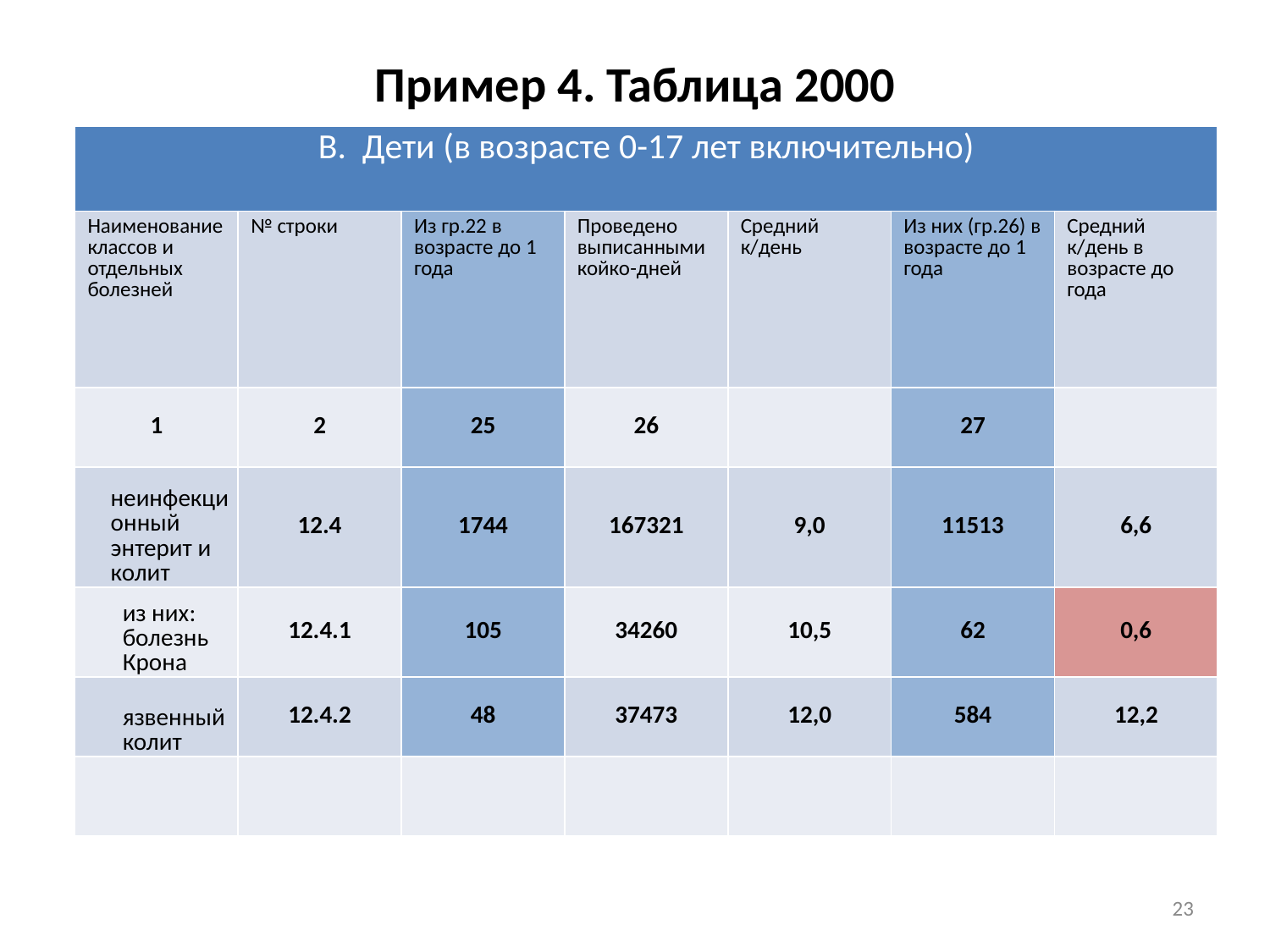

# Пример 4. Таблица 2000
| В. Дети (в возрасте 0-17 лет включительно) |  |  |  |  |  |  |
| --- | --- | --- | --- | --- | --- | --- |
| Наименование классов и отдельных болезней | № строки | Из гр.22 в возрасте до 1 года | Проведено выписанными койко-дней | Средний к/день | Из них (гр.26) в возрасте до 1 года | Средний к/день в возрасте до года |
| 1 | 2 | 25 | 26 |  | 27 |  |
| неинфекционный энтерит и колит | 12.4 | 1744 | 167321 | 9,0 | 11513 | 6,6 |
| из них: болезнь Крона | 12.4.1 | 105 | 34260 | 10,5 | 62 | 0,6 |
| язвенный колит | 12.4.2 | 48 | 37473 | 12,0 | 584 | 12,2 |
|  |  |  |  |  |  |  |
23